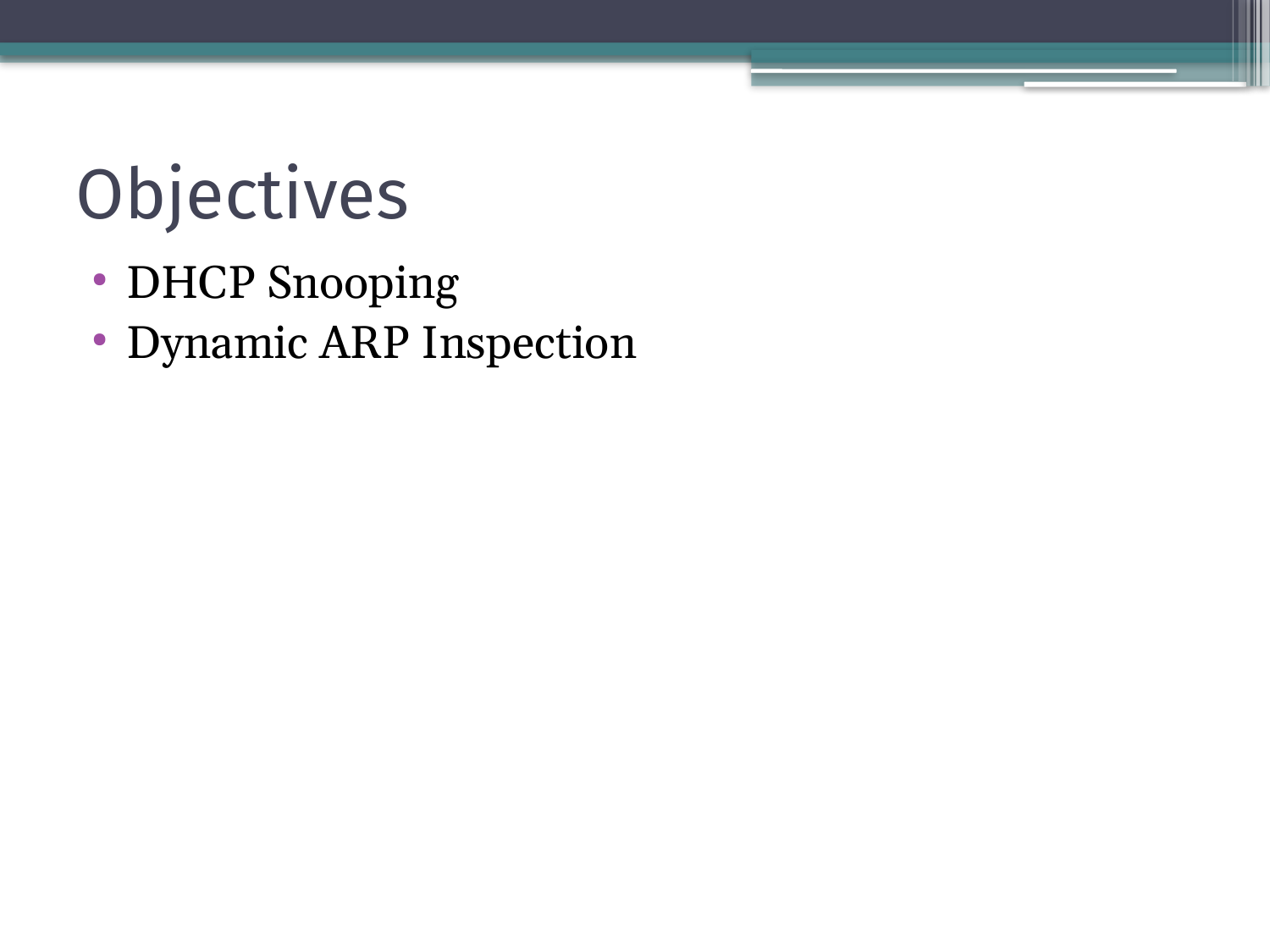

# Objectives
DHCP Snooping
Dynamic ARP Inspection